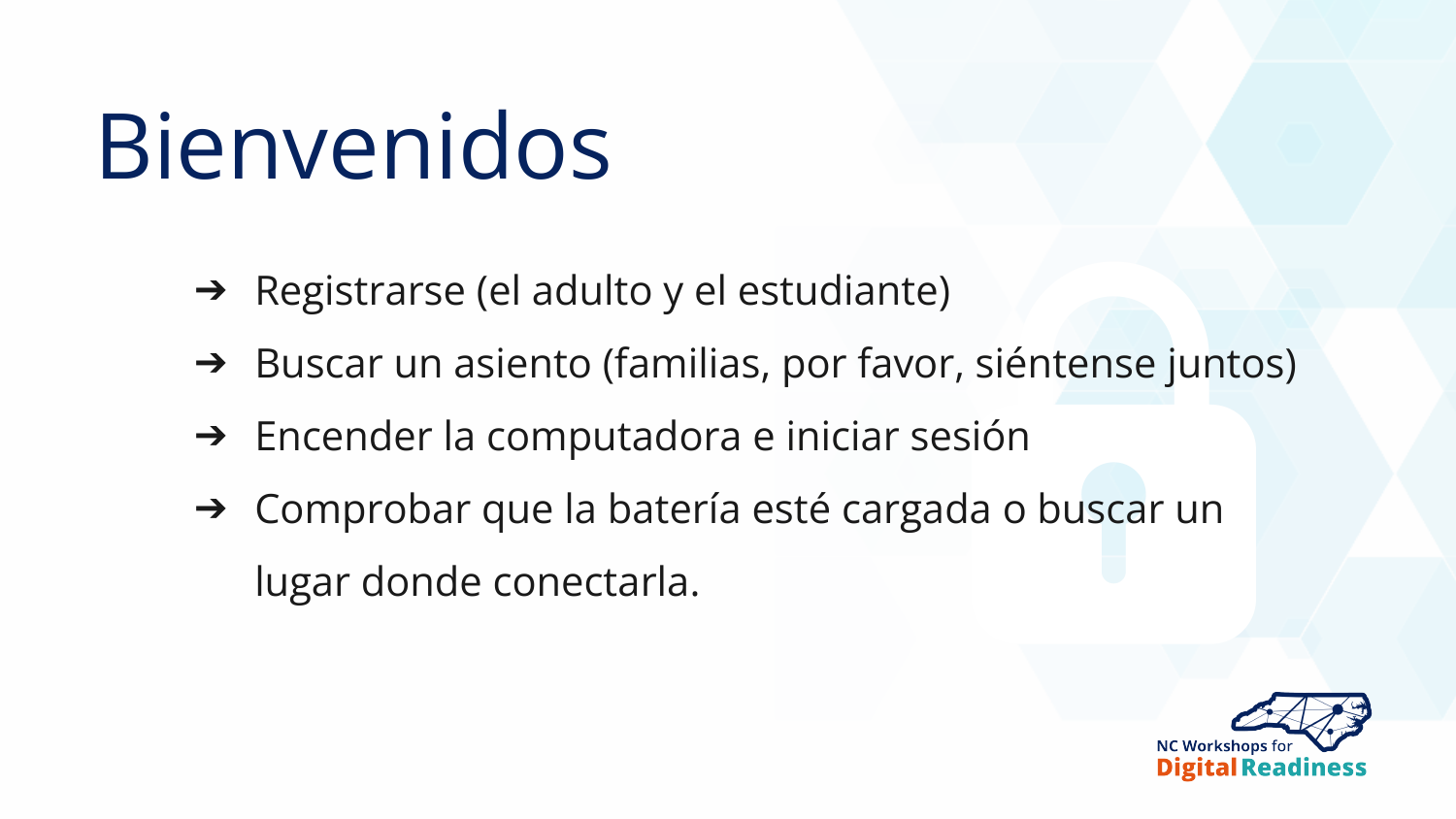

# Bienvenidos
Registrarse (el adulto y el estudiante)
Buscar un asiento (familias, por favor, siéntense juntos)
Encender la computadora e iniciar sesión
Comprobar que la batería esté cargada o buscar un lugar donde conectarla.